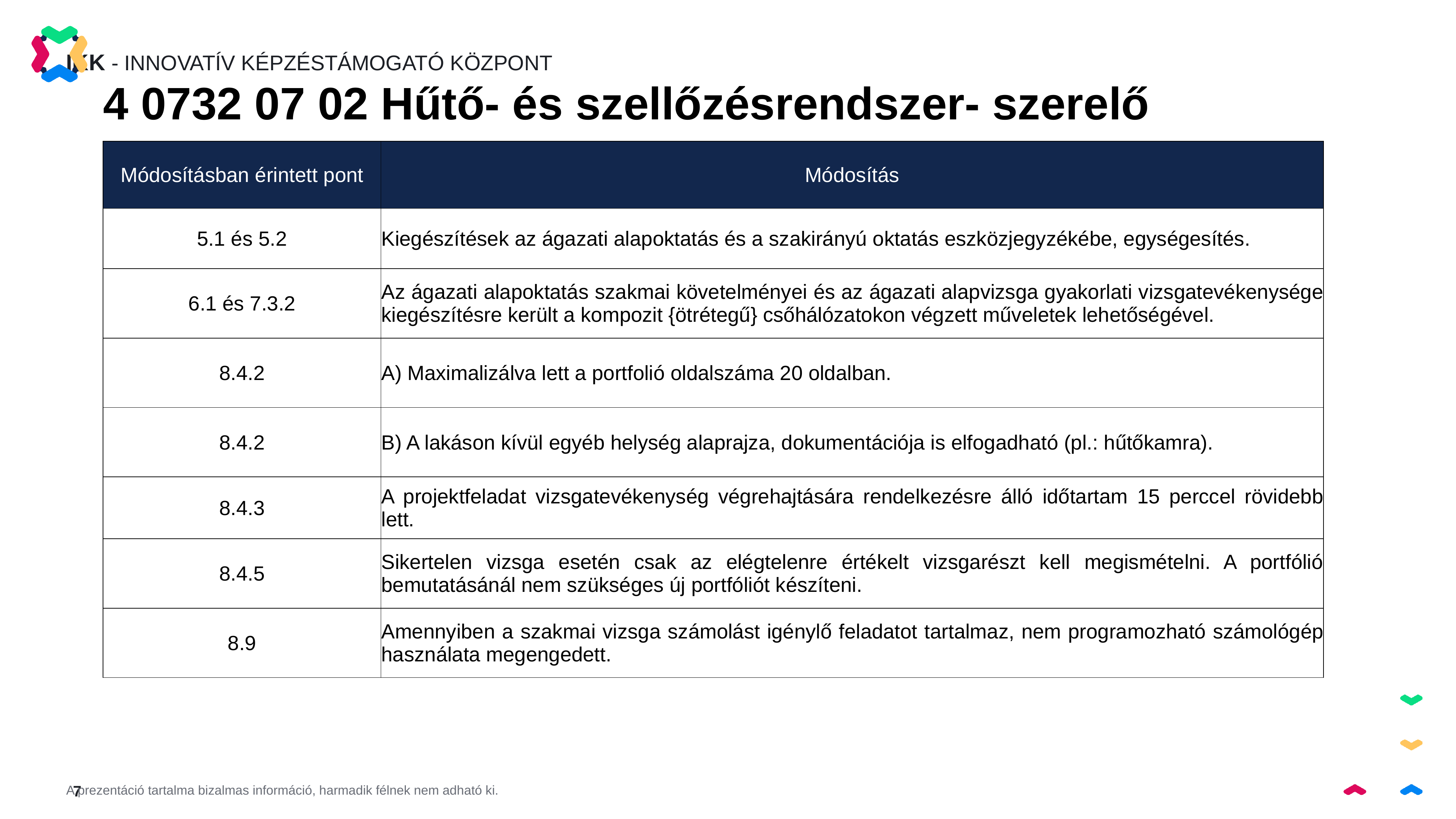

4 0732 07 02 Hűtő- és szellőzésrendszer- szerelő
| Módosításban érintett pont | Módosítás |
| --- | --- |
| 5.1 és 5.2 | Kiegészítések az ágazati alapoktatás és a szakirányú oktatás eszközjegyzékébe, egységesítés. |
| 6.1 és 7.3.2 | Az ágazati alapoktatás szakmai követelményei és az ágazati alapvizsga gyakorlati vizsgatevékenysége kiegészítésre került a kompozit {ötrétegű} csőhálózatokon végzett műveletek lehetőségével. |
| 8.4.2 | A) Maximalizálva lett a portfolió oldalszáma 20 oldalban. |
| 8.4.2 | B) A lakáson kívül egyéb helység alaprajza, dokumentációja is elfogadható (pl.: hűtőkamra). |
| 8.4.3 | A projektfeladat vizsgatevékenység végrehajtására rendelkezésre álló időtartam 15 perccel rövidebb lett. |
| 8.4.5 | Sikertelen vizsga esetén csak az elégtelenre értékelt vizsgarészt kell megismételni. A portfólió bemutatásánál nem szükséges új portfóliót készíteni. |
| 8.9 | Amennyiben a szakmai vizsga számolást igénylő feladatot tartalmaz, nem programozható számológép használata megengedett. |